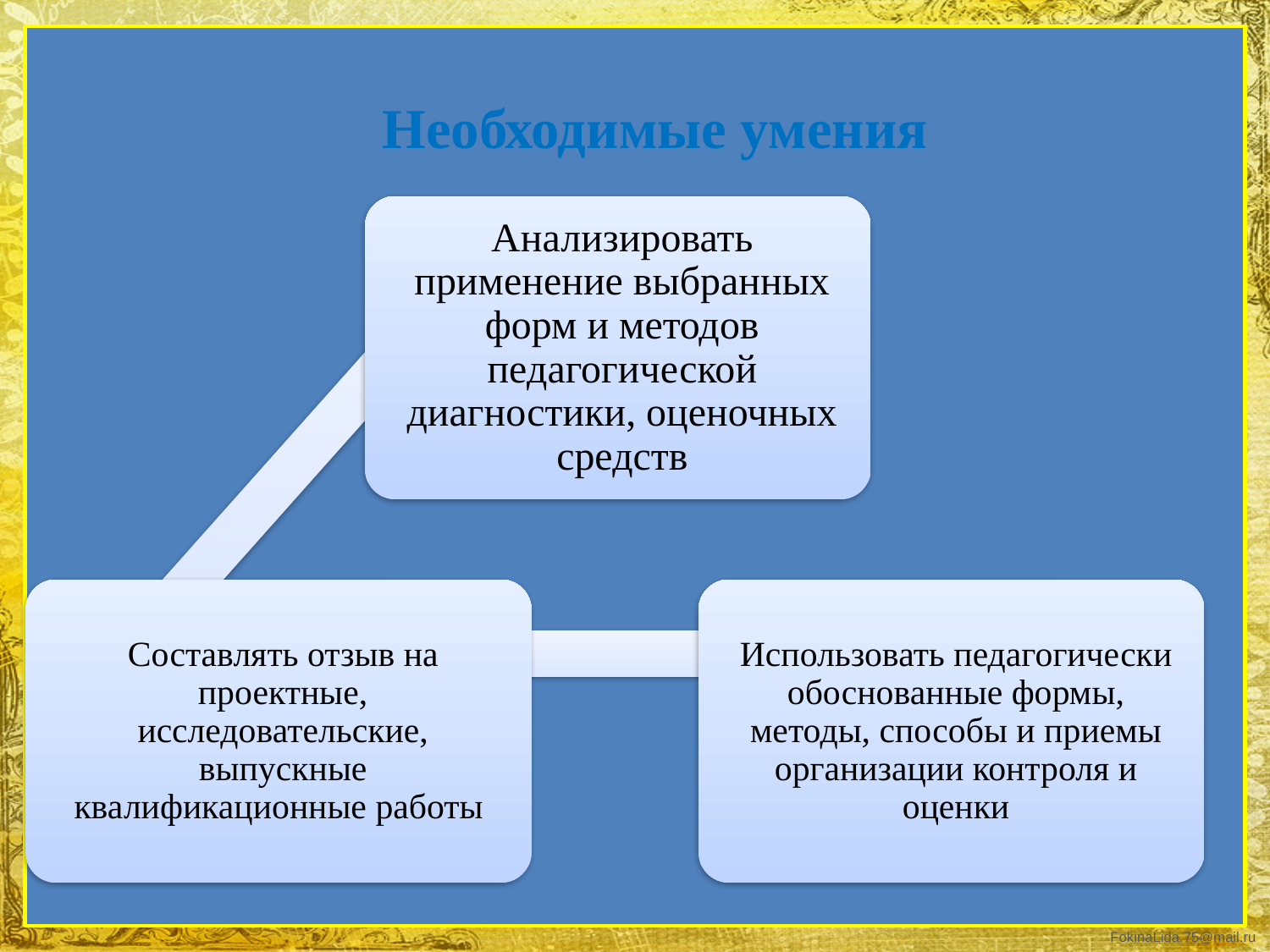

Необходимые умения
Анализировать применение выбранных форм и методов педагогической диагностики, оценочных средств
Составлять отзыв на проектные, исследовательские, выпускные квалификационные работы
Использовать педагогически обоснованные формы, методы, способы и приемы организации контроля и оценки